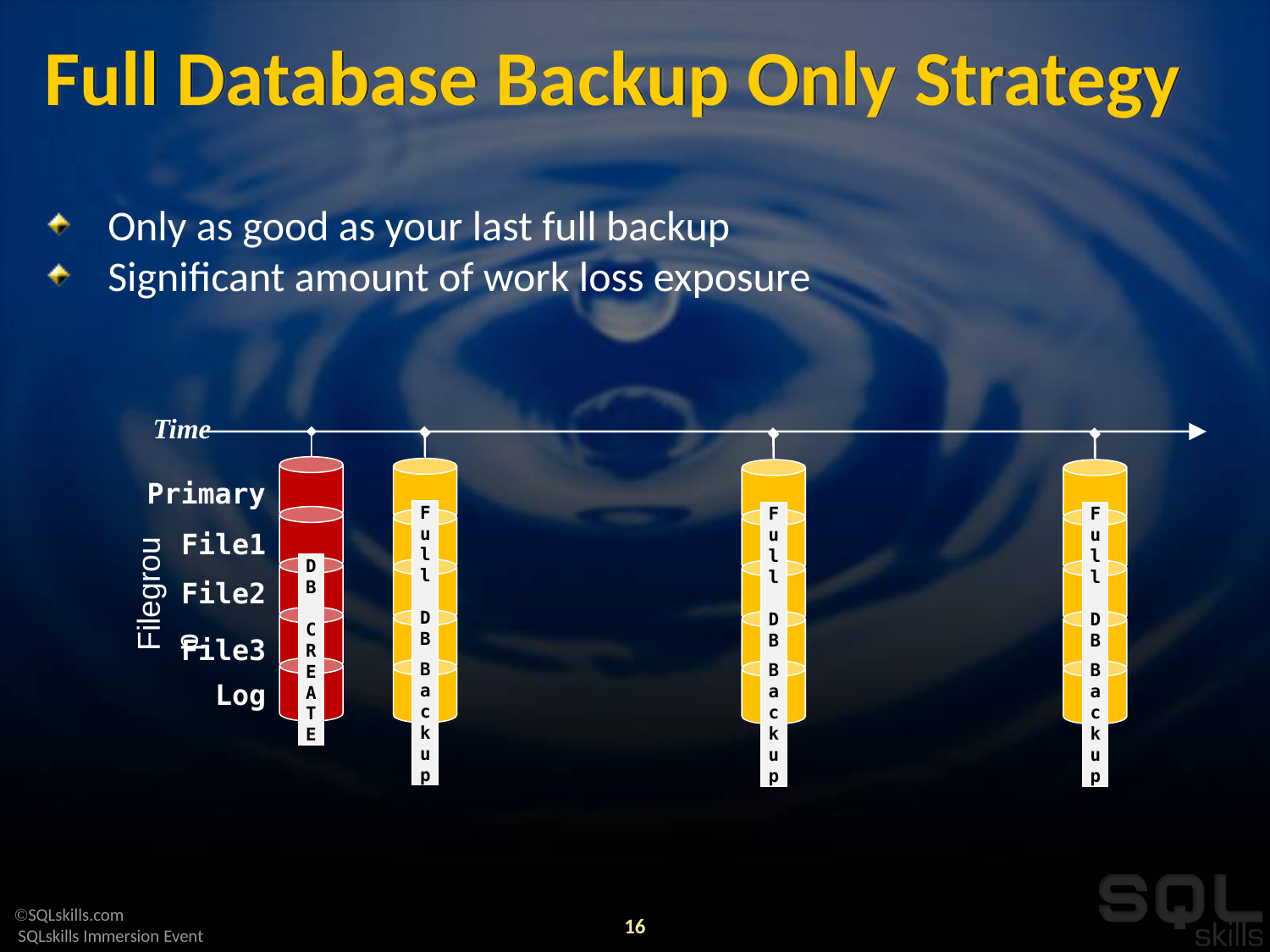

# Full Database Backup Only Strategy
Only as good as your last full backup
Significant amount of work loss exposure
Time

Primary
F
u
l
l
D
B
B
a
c
k
u
p
F
u
l
l
D
B
B
a
c
k
u
p
F
u
l
l
D
B
B
a
c
k
u
p

Filegroup
File1
D
B
C
R
E
A
T
E

File2

File3

Log
16